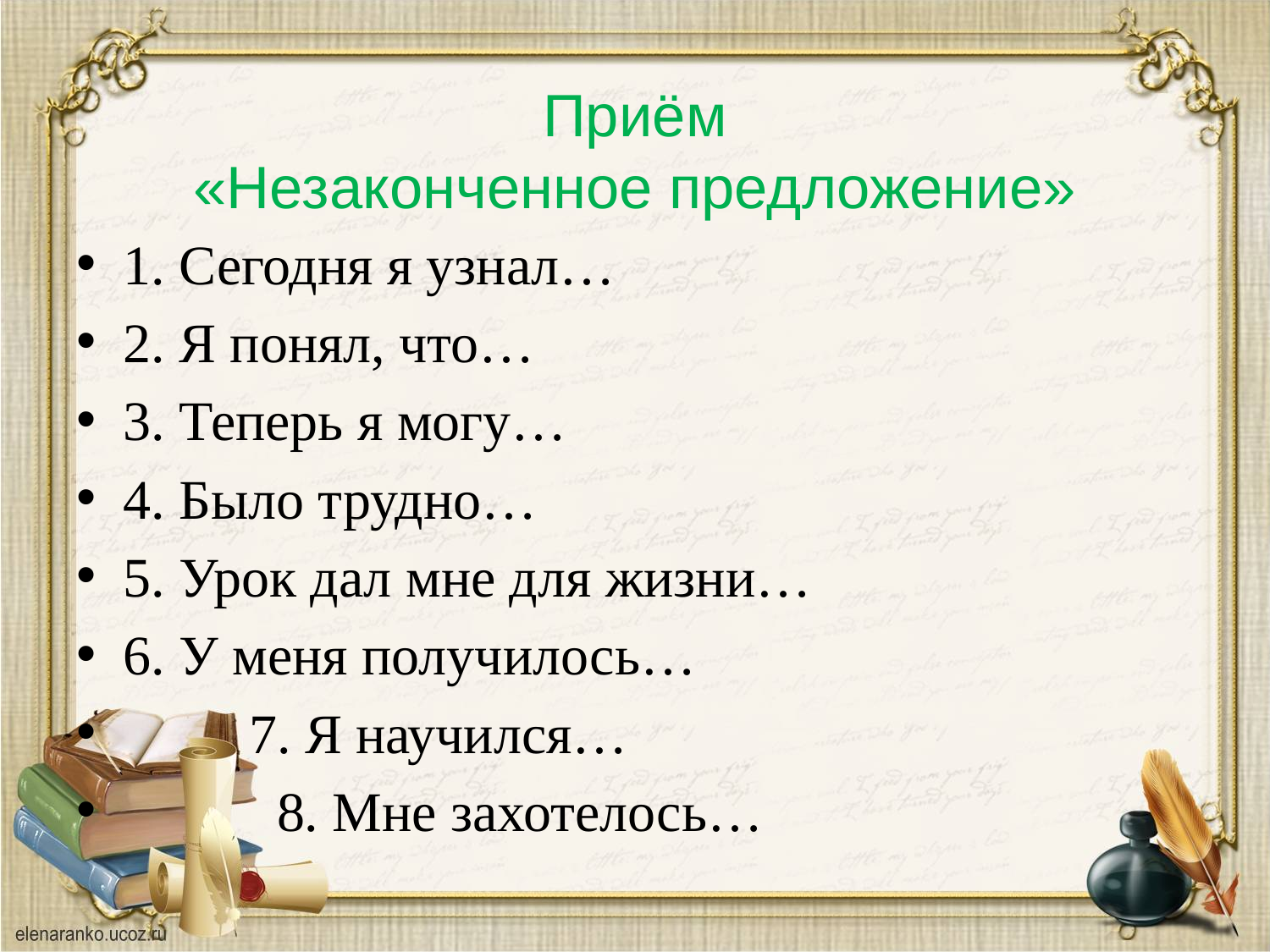

# Приём «Незаконченное предложение»
1. Сегодня я узнал…
2. Я понял, что…
3. Теперь я могу…
4. Было трудно…
5. Урок дал мне для жизни…
6. У меня получилось…
         7. Я научился…
           8. Мне захотелось…